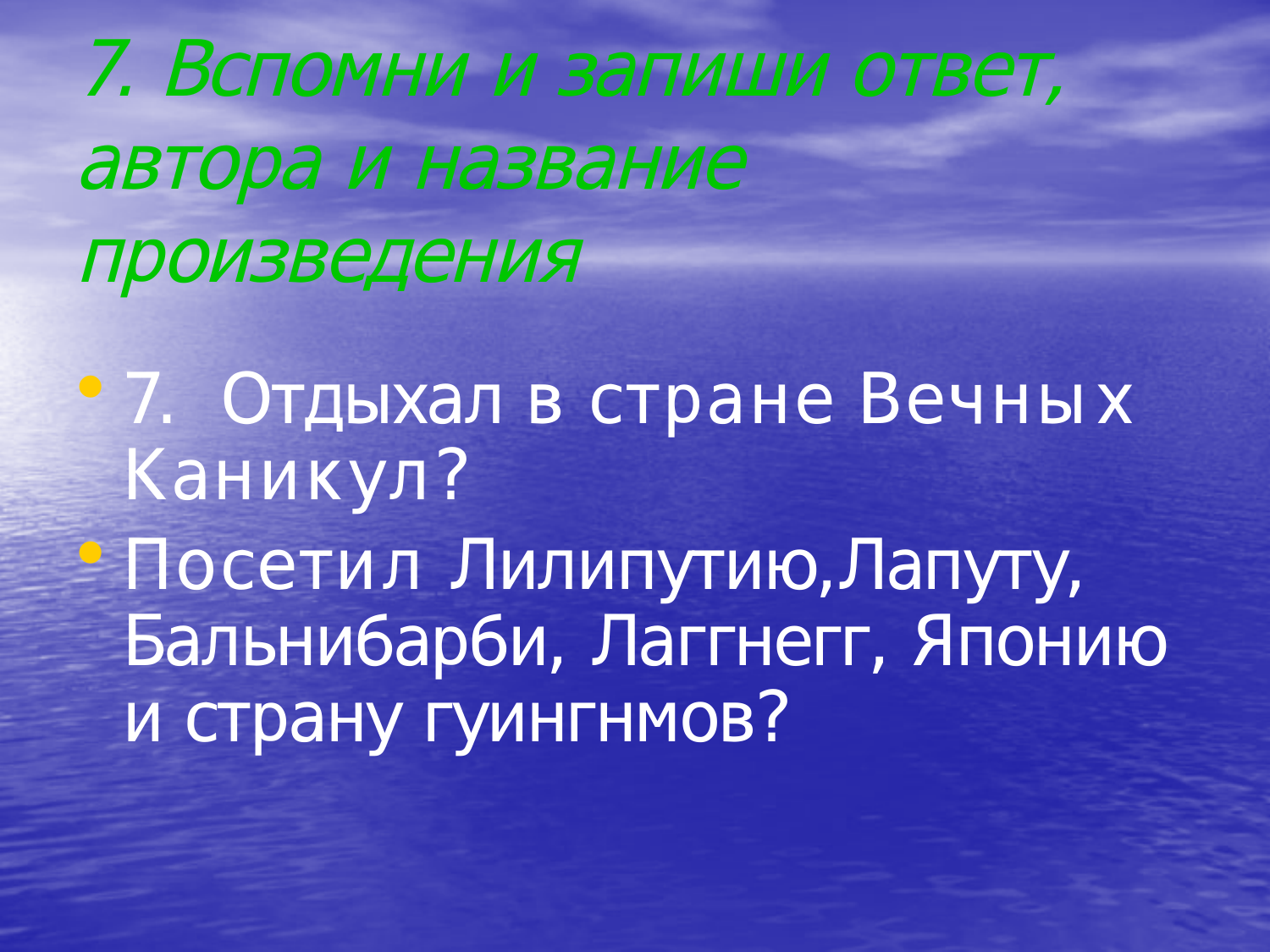

# 7. Вспомни и запиши ответ, автора и название произведения
7.  Отдыхал в стране Вечных Каникул?
Посетил Лилипутию,Лапуту, Бальнибарби, Лаггнегг, Японию и страну гуингнмов?